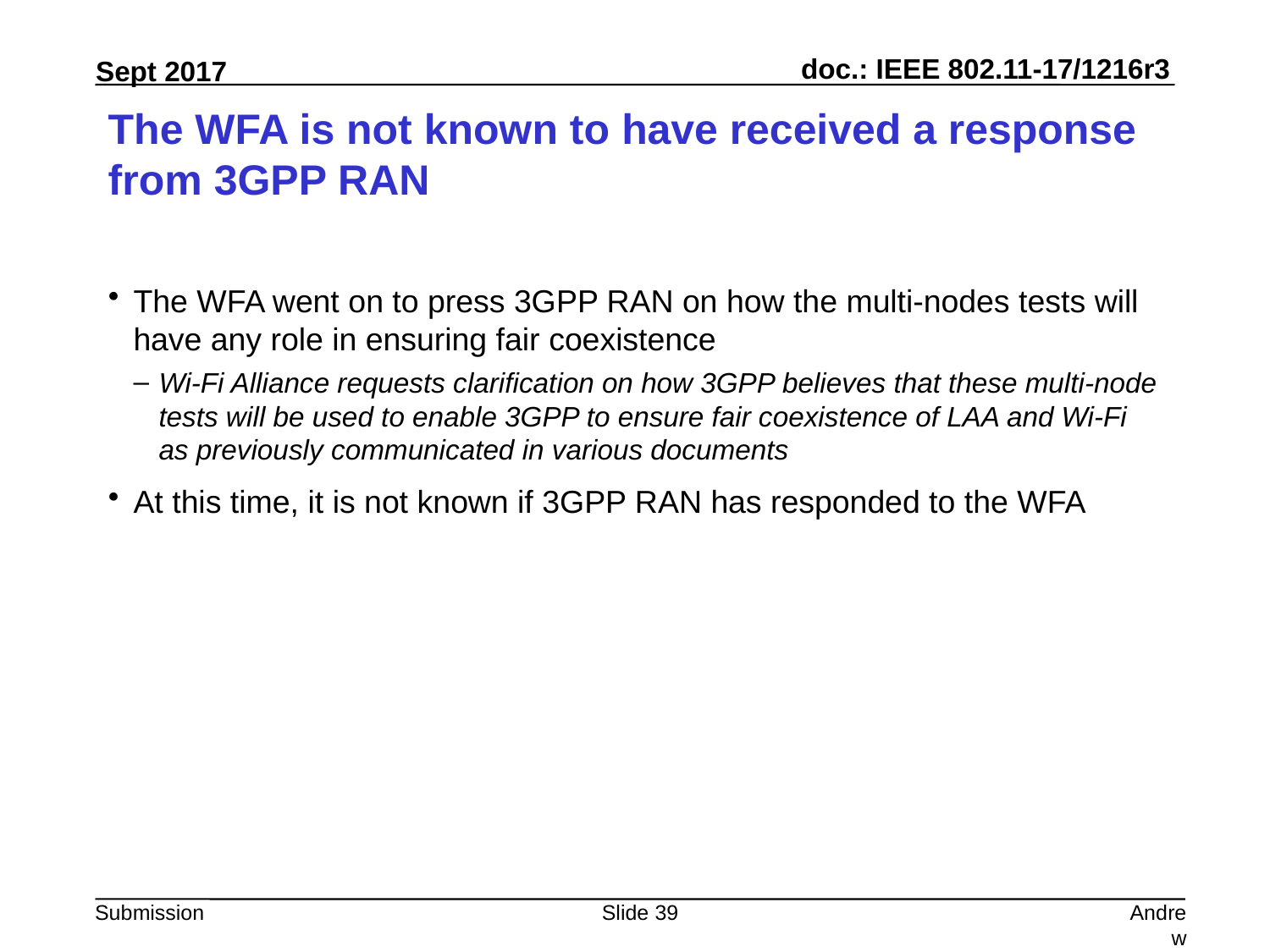

# The WFA is not known to have received a response from 3GPP RAN
The WFA went on to press 3GPP RAN on how the multi-nodes tests will have any role in ensuring fair coexistence
Wi‐Fi Alliance requests clarification on how 3GPP believes that these multi‐node tests will be used to enable 3GPP to ensure fair coexistence of LAA and Wi‐Fi as previously communicated in various documents
At this time, it is not known if 3GPP RAN has responded to the WFA
Slide 39
Andrew Myles, Cisco